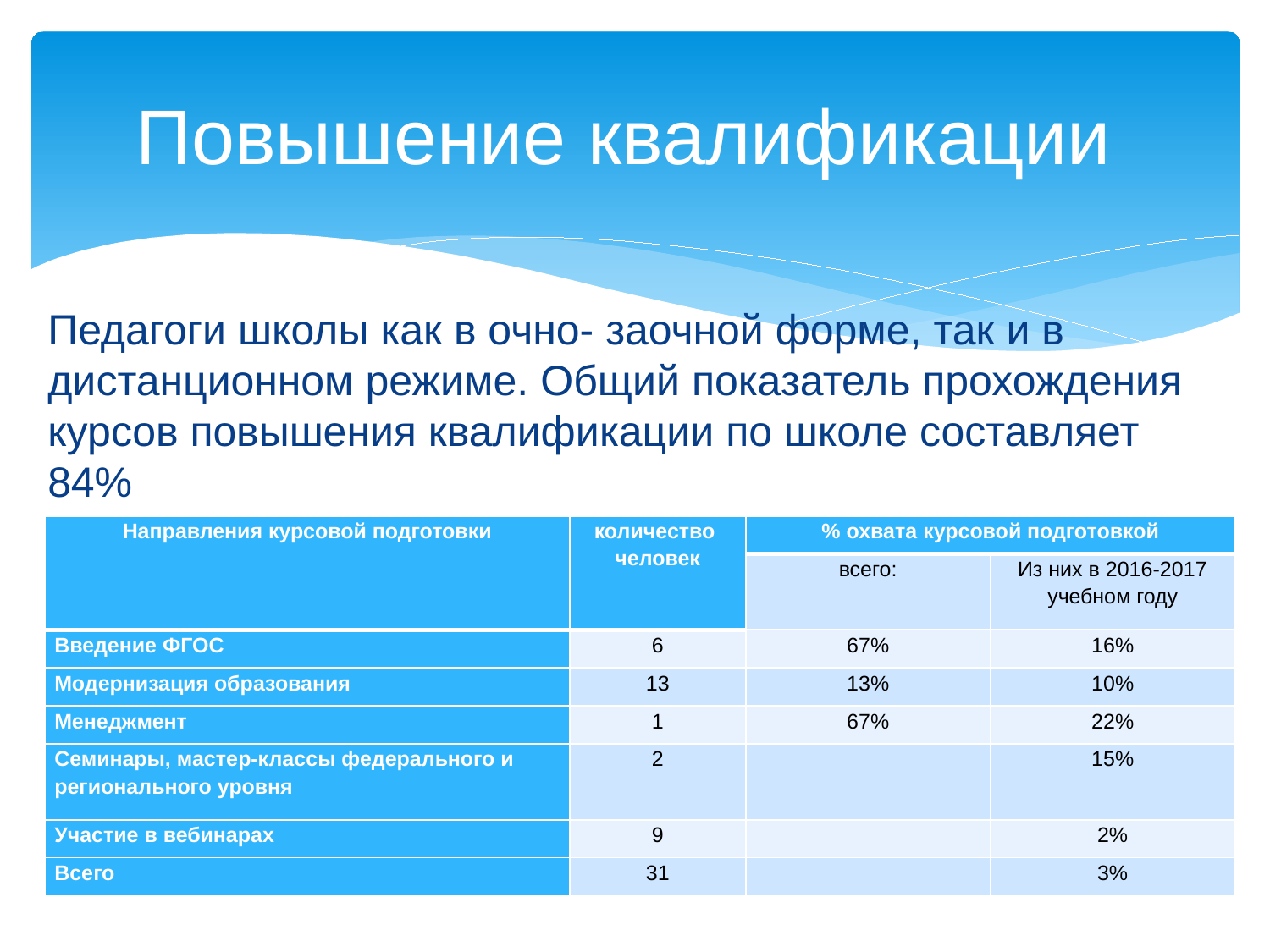

Повышение квалификации
Педагоги школы как в очно- заочной форме, так и в дистанционном режиме. Общий показатель прохождения курсов повышения квалификации по школе составляет 84%
| Направления курсовой подготовки | количество человек | % охвата курсовой подготовкой |  |
| --- | --- | --- | --- |
|  |  | всего: | Из них в 2016-2017 учебном году |
| Введение ФГОС | 6 | 67% | 16% |
| Модернизация образования | 13 | 13% | 10% |
| Менеджмент | 1 | 67% | 22% |
| Семинары, мастер-классы федерального и регионального уровня | 2 |  | 15% |
| Участие в вебинарах | 9 |  | 2% |
| Всего | 31 |  | 3% |